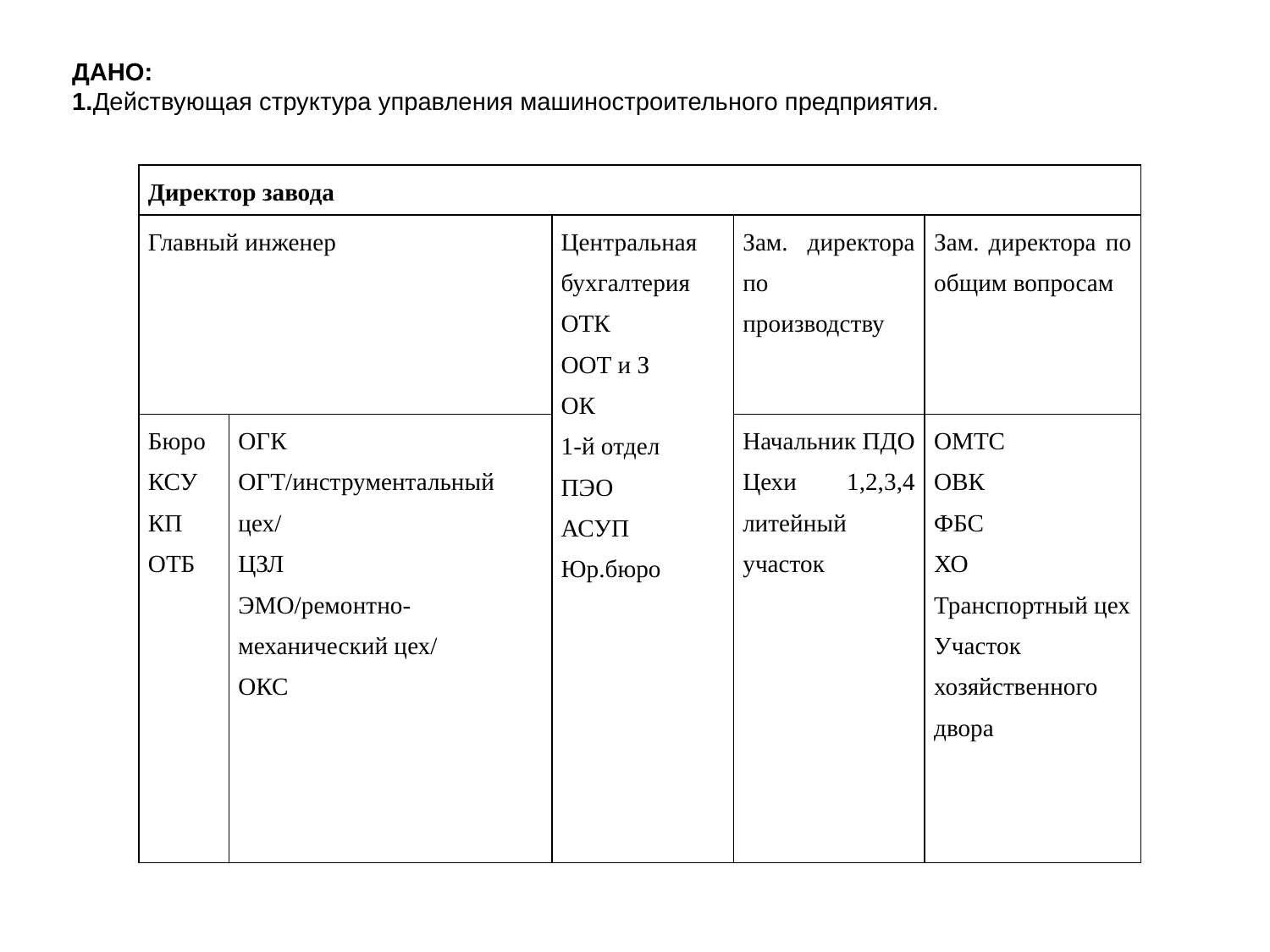

ДАНО:
1.Действующая структура управления машиностроительного предприятия.
| Директор завода |  |  |  |  |
| --- | --- | --- | --- | --- |
| Главный инженер |  | Центральная бухгалтерия ОТК ООТ и З ОК 1-й отдел ПЭО АСУП Юр.бюро | Зам. директора по производству | Зам. директора по общим вопросам |
| Бюро КСУ КП ОТБ | ОГК ОГТ/инструментальный цех/ ЦЗЛ ЭМО/ремонтно-механический цех/ ОКС |  | Начальник ПДО Цехи 1,2,3,4 литейный участок | ОМТС ОВК ФБС ХО Транспортный цех Участок хозяйственного двора |